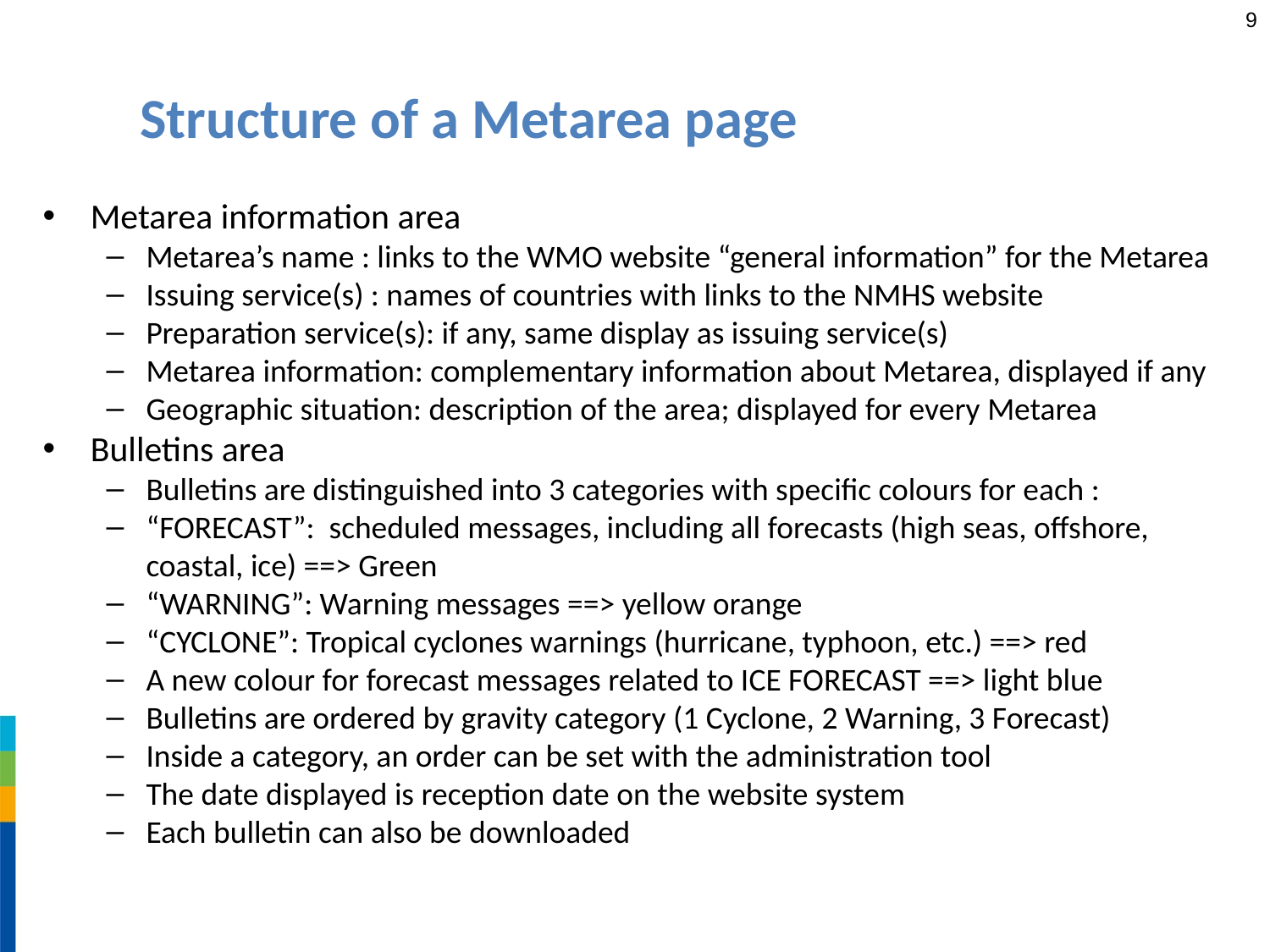

9
Structure of a Metarea page
Metarea information area
Metarea’s name : links to the WMO website “general information” for the Metarea
Issuing service(s) : names of countries with links to the NMHS website
Preparation service(s): if any, same display as issuing service(s)
Metarea information: complementary information about Metarea, displayed if any
Geographic situation: description of the area; displayed for every Metarea
Bulletins area
Bulletins are distinguished into 3 categories with specific colours for each :
“FORECAST”:  scheduled messages, including all forecasts (high seas, offshore, coastal, ice) ==> Green
“WARNING”: Warning messages ==> yellow orange
“CYCLONE”: Tropical cyclones warnings (hurricane, typhoon, etc.) ==> red
A new colour for forecast messages related to ICE FORECAST ==> light blue
Bulletins are ordered by gravity category (1 Cyclone, 2 Warning, 3 Forecast)
Inside a category, an order can be set with the administration tool
The date displayed is reception date on the website system
Each bulletin can also be downloaded